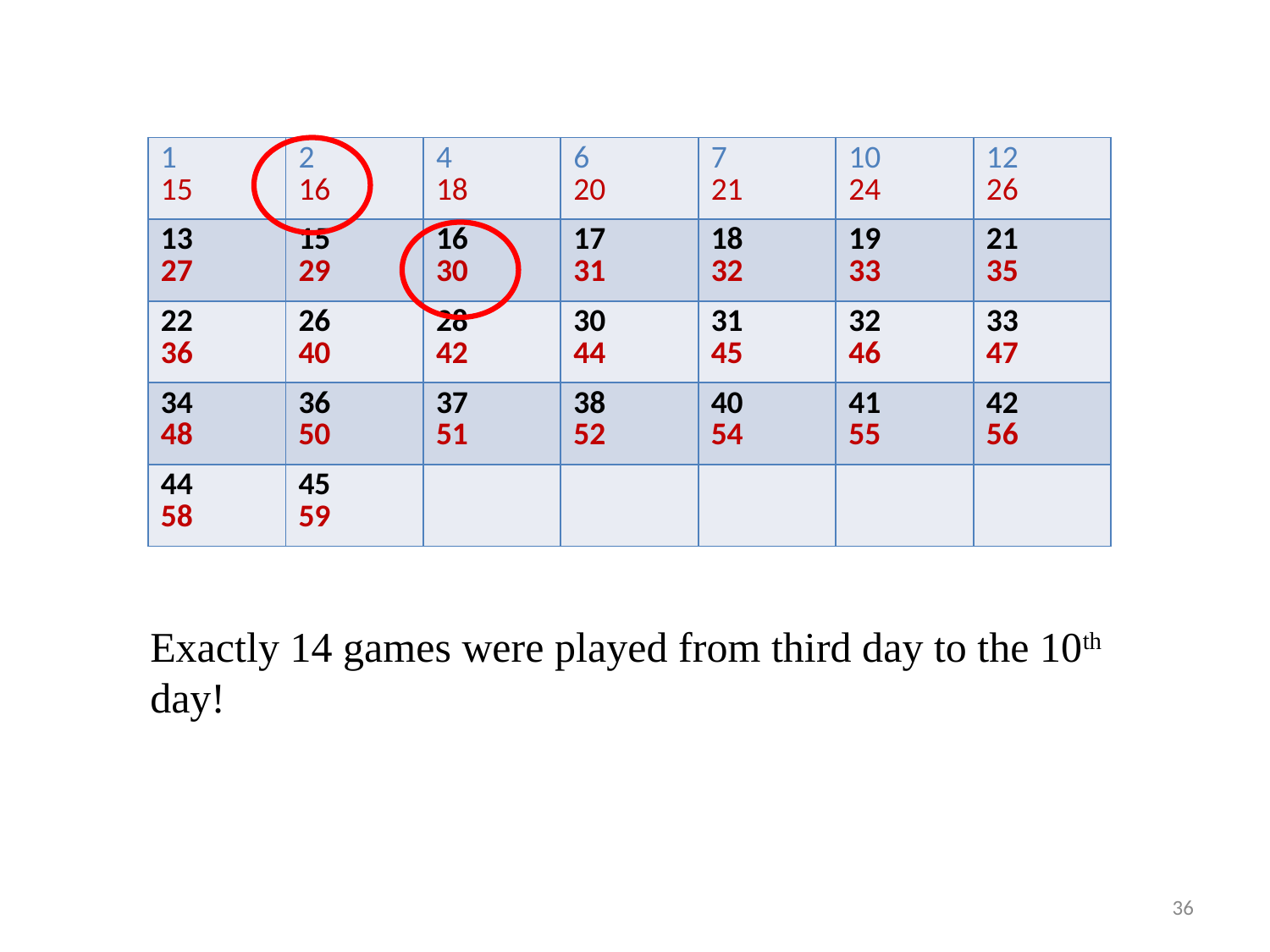

| 1 15 | 2 16 | 4 18 | 6 20 | 7 21 | 10 24 | 12 26 |
| --- | --- | --- | --- | --- | --- | --- |
| 13 27 | 15 29 | 16 30 | 17 31 | 18 32 | 19 33 | 21 35 |
| 22 36 | 26 40 | 28 42 | 30 44 | 31 45 | 32 46 | 33 47 |
| 34 48 | 36 50 | 37 51 | 38 52 | 40 54 | 41 55 | 42 56 |
| 44 58 | 45 59 |  |  |  |  |  |

Exactly 14 games were played from third day to the 10th day!
36